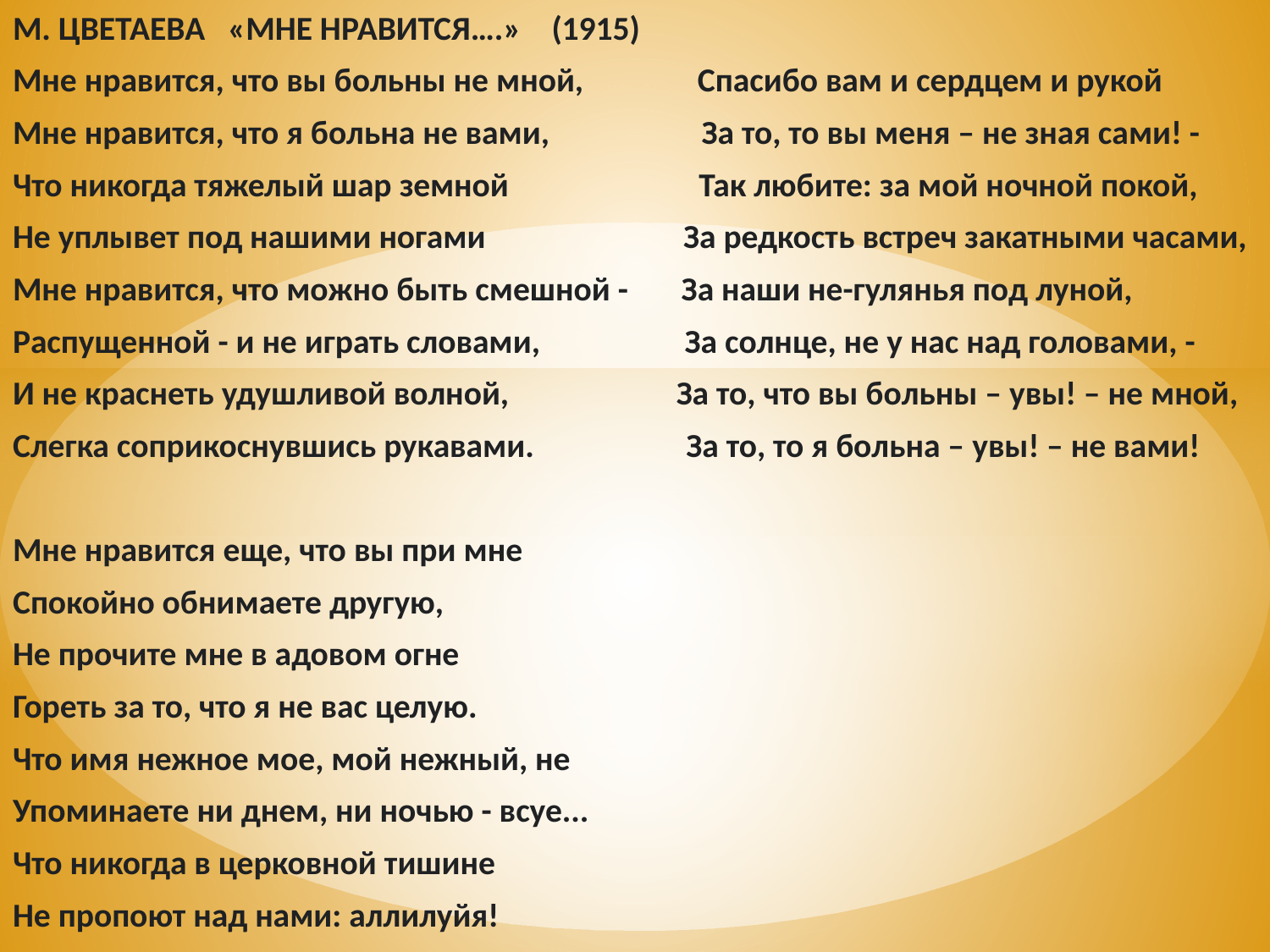

М. ЦВЕТАЕВА   «МНЕ НРАВИТСЯ….»    (1915)
Мне нравится, что вы больны не мной,               Спасибо вам и сердцем и рукой
Мне нравится, что я больна не вами,                    За то, то вы меня – не зная сами! -
Что никогда тяжелый шар земной                         Так любите: за мой ночной покой,
Не уплывет под нашими ногами                          За редкость встреч закатными часами,
Мне нравится, что можно быть смешной -       За наши не-гулянья под луной,
Распущенной - и не играть словами,                   За солнце, не у нас над головами, -
И не краснеть удушливой волной,                      За то, что вы больны – увы! – не мной,
Слегка соприкоснувшись рукавами.                    За то, то я больна – увы! – не вами!

Мне нравится еще, что вы при мне
Спокойно обнимаете другую,
Не прочите мне в адовом огне
Гореть за то, что я не вас целую.
Что имя нежное мое, мой нежный, не
Упоминаете ни днем, ни ночью - всуе...
Что никогда в церковной тишине
Не пропоют над нами: аллилуйя!